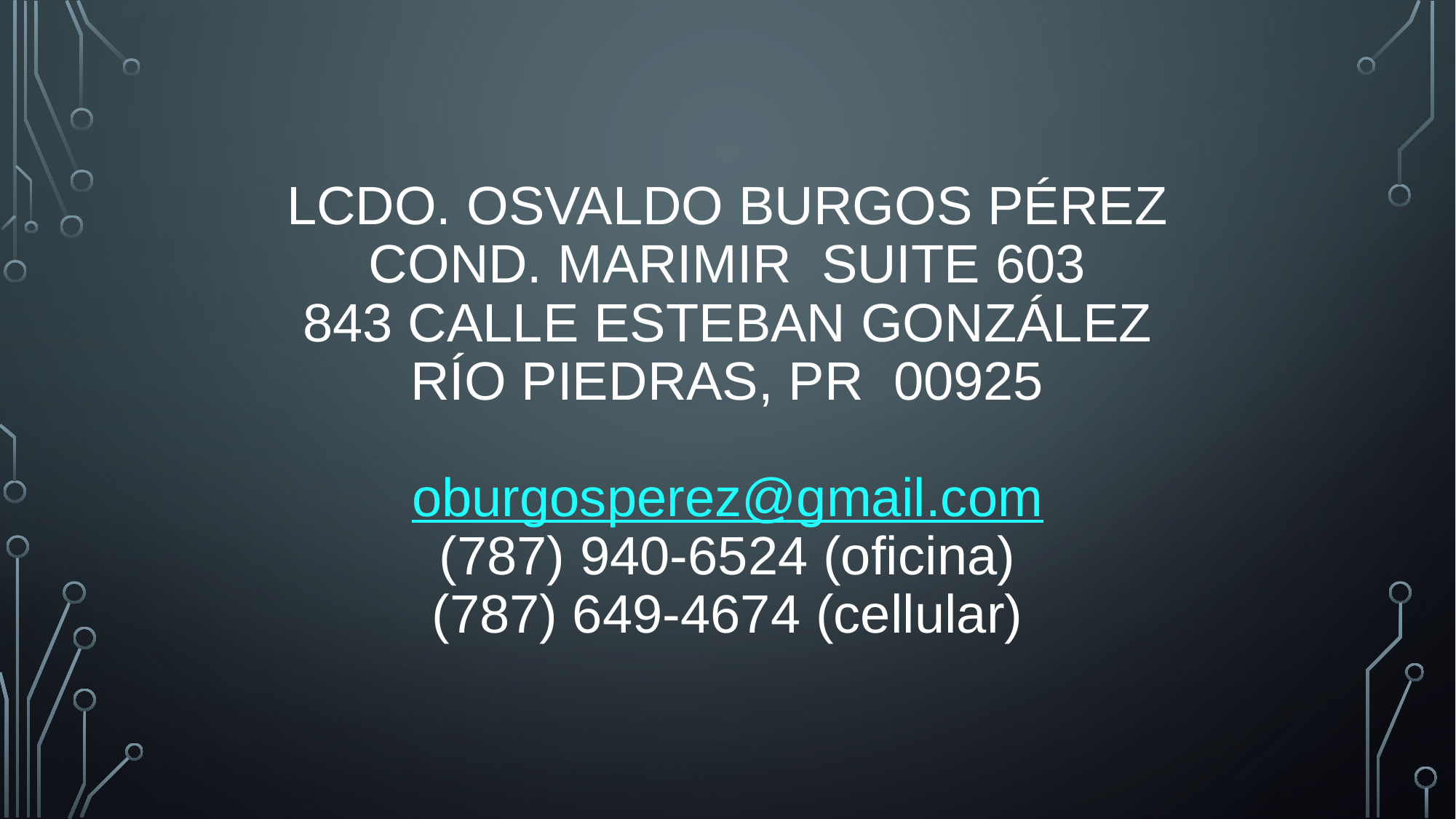

# Lcdo. Osvaldo burgos pérez cond. Marimir  suite 603 843 calle Esteban gonzález Río piedras, pr  00925 oburgosperez@gmail.com (787) 940-6524 (oficina) (787) 649-4674 (cellular)